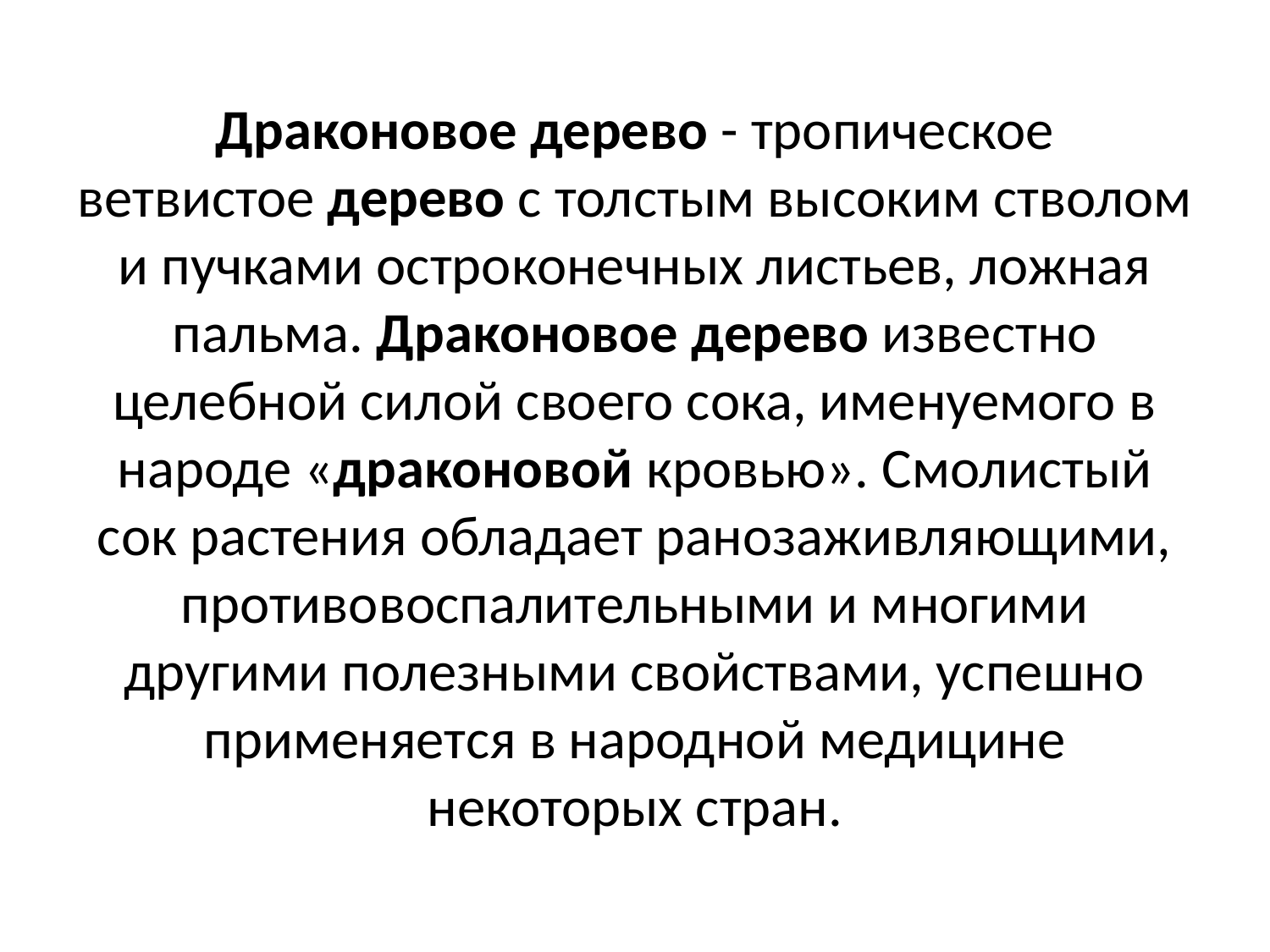

# Драконовое дерево - тропическое ветвистое дерево с толстым высоким стволом и пучками остроконечных листьев, ложная пальма. Драконовое дерево известно целебной силой своего сока, именуемого в народе «драконовой кровью». Смолистый сок растения обладает ранозаживляющими, противовоспалительными и многими другими полезными свойствами, успешно применяется в народной медицине некоторых стран.